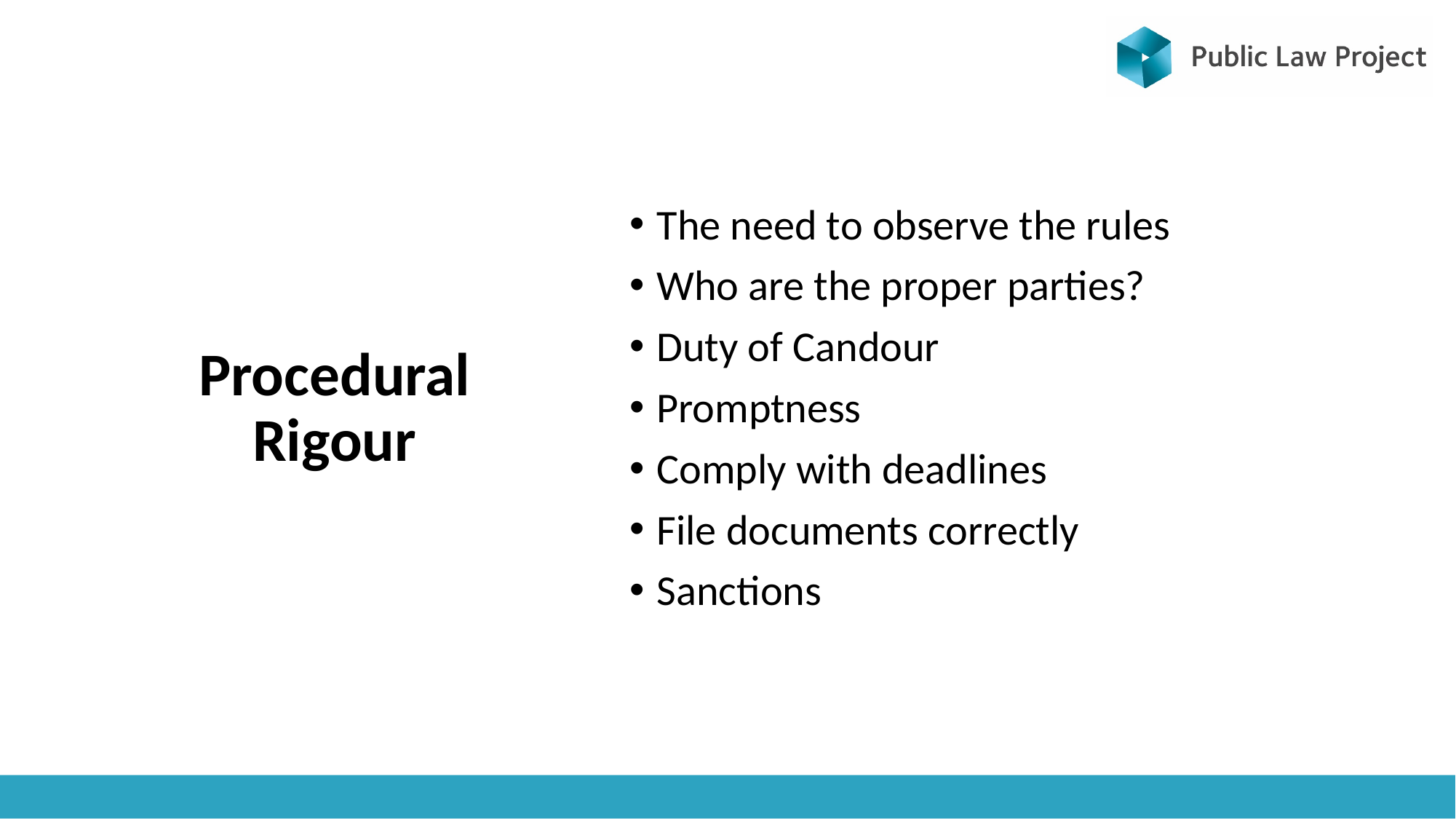

# Procedural Rigour
The need to observe the rules
Who are the proper parties?
Duty of Candour
Promptness
Comply with deadlines
File documents correctly
Sanctions